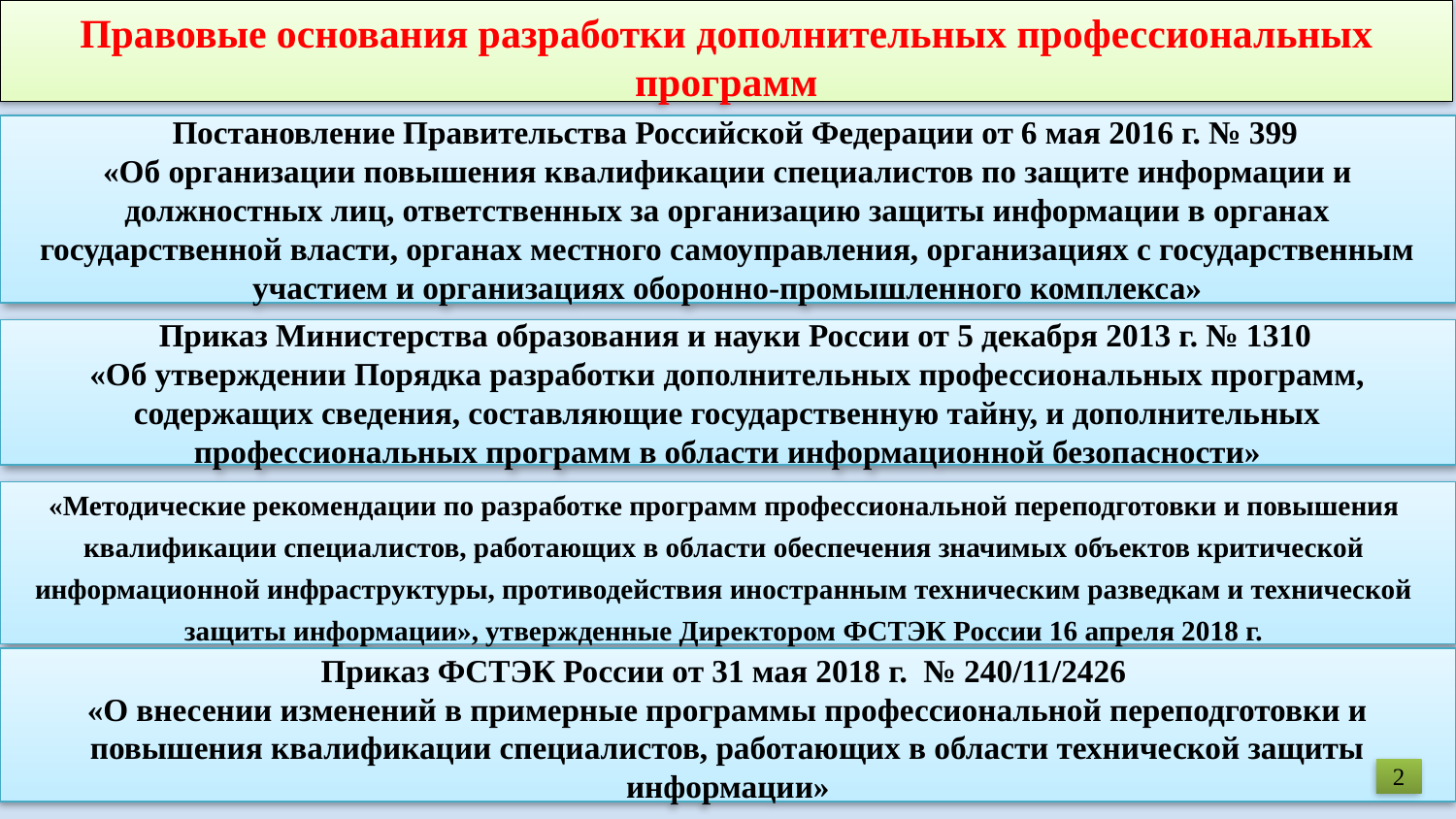

Правовые основания разработки дополнительных профессиональных программ
   Постановление Правительства Российской Федерации от 6 мая 2016 г. № 399
«Об организации повышения квалификации специалистов по защите информации и должностных лиц, ответственных за организацию защиты информации в органах государственной власти, органах местного самоуправления, организациях с государственным участием и организациях оборонно-промышленного комплекса»
   Приказ Министерства образования и науки России от 5 декабря 2013 г. № 1310
«Об утверждении Порядка разработки дополнительных профессиональных программ, содержащих сведения, составляющие государственную тайну, и дополнительных профессиональных программ в области информационной безопасности»
«Методические рекомендации по разработке программ профессиональной переподготовки и повышения квалификации специалистов, работающих в области обеспечения значимых объектов критической информационной инфраструктуры, противодействия иностранным техническим разведкам и технической защиты информации», утвержденные Директором ФСТЭК России 16 апреля 2018 г.

Приказ ФСТЭК России от 31 мая 2018 г.  № 240/11/2426
«О внесении изменений в примерные программы профессиональной переподготовки и повышения квалификации специалистов, работающих в области технической защиты информации»
2